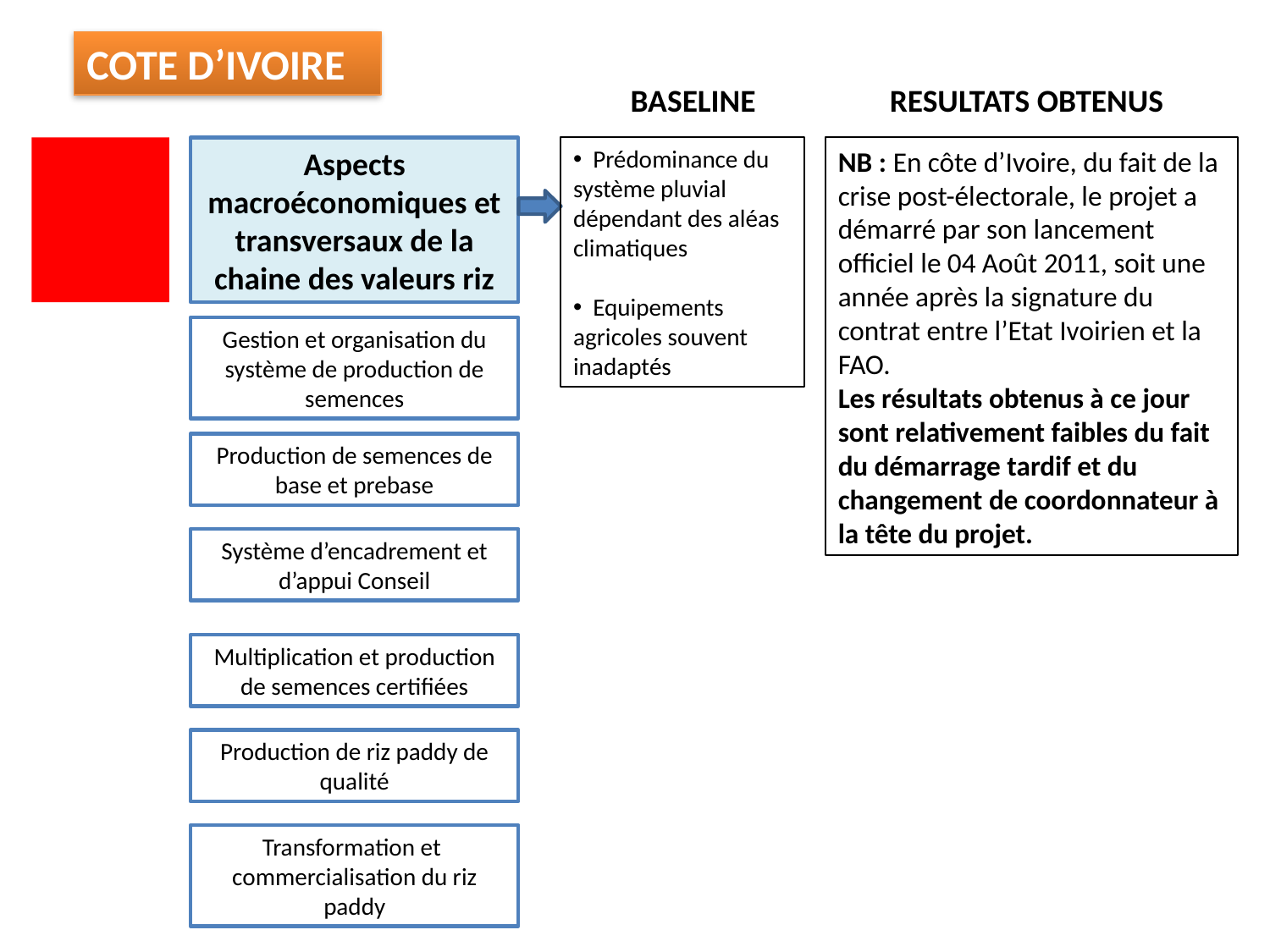

COTE D’IVOIRE
BASELINE
RESULTATS OBTENUS

Aspects macroéconomiques et transversaux de la chaine des valeurs riz
  Prédominance du système pluvial dépendant des aléas climatiques

  Equipements agricoles souvent inadaptés
NB : En côte d’Ivoire, du fait de la crise post-électorale, le projet a démarré par son lancement officiel le 04 Août 2011, soit une année après la signature du contrat entre l’Etat Ivoirien et la FAO.
Les résultats obtenus à ce jour sont relativement faibles du fait du démarrage tardif et du changement de coordonnateur à la tête du projet.

Gestion et organisation du système de production de semences
Production de semences de base et prebase
Système d’encadrement et d’appui Conseil
Multiplication et production de semences certifiées
Production de riz paddy de qualité
Transformation et  commercialisation du riz paddy